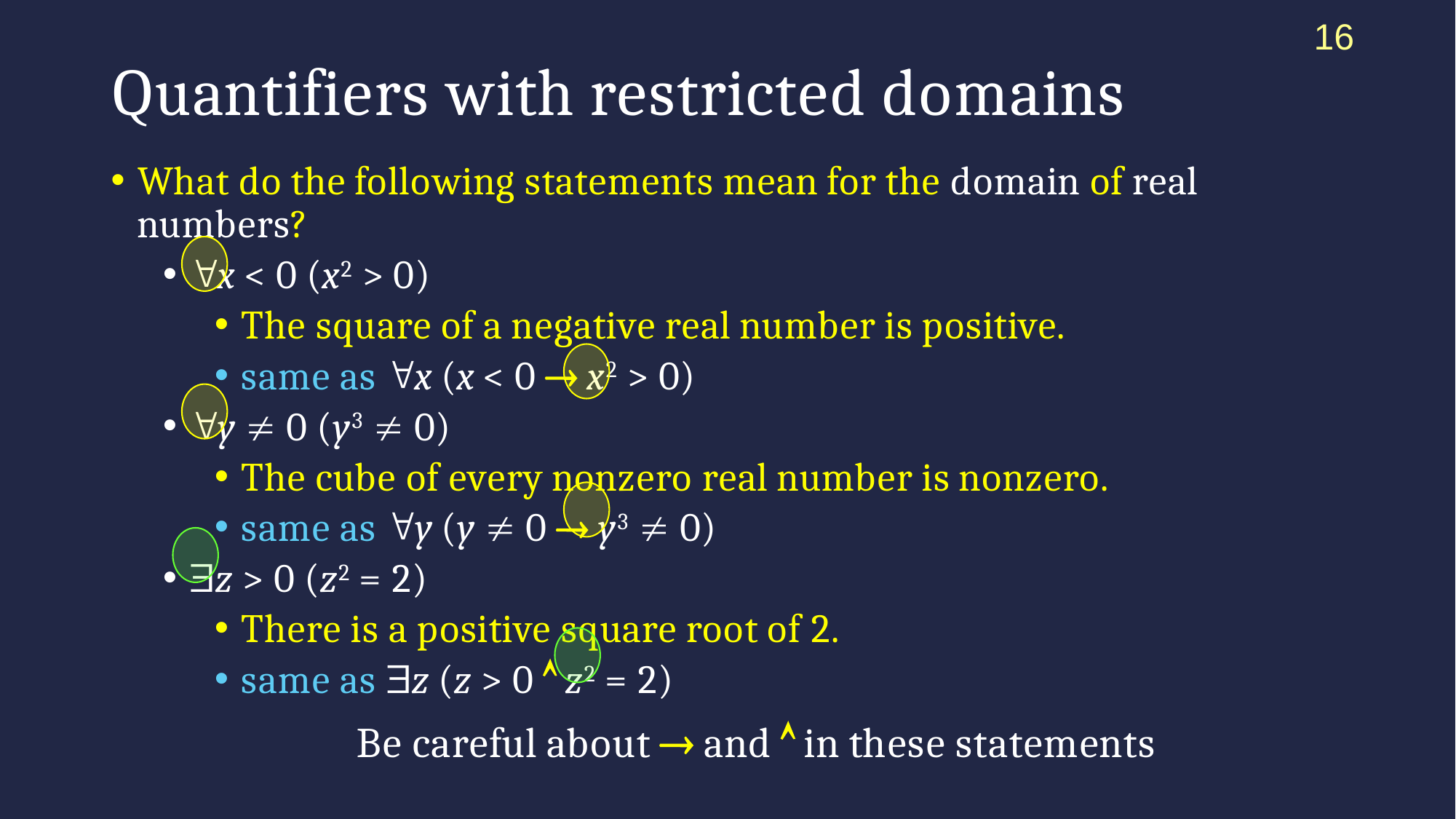

16
# Quantifiers with restricted domains
What do the following statements mean for the domain of real numbers?
∀x < 0 (x2 > 0)
The square of a negative real number is positive.
same as ∀x (x < 0 → x2 > 0)
∀y ≠ 0 (y3 ≠ 0)
The cube of every nonzero real number is nonzero.
same as ∀y (y ≠ 0 → y3 ≠ 0)
∃z > 0 (z2 = 2)
There is a positive square root of 2.
same as ∃z (z > 0 ∧ z2 = 2)

Be careful about → and ∧ in these statements